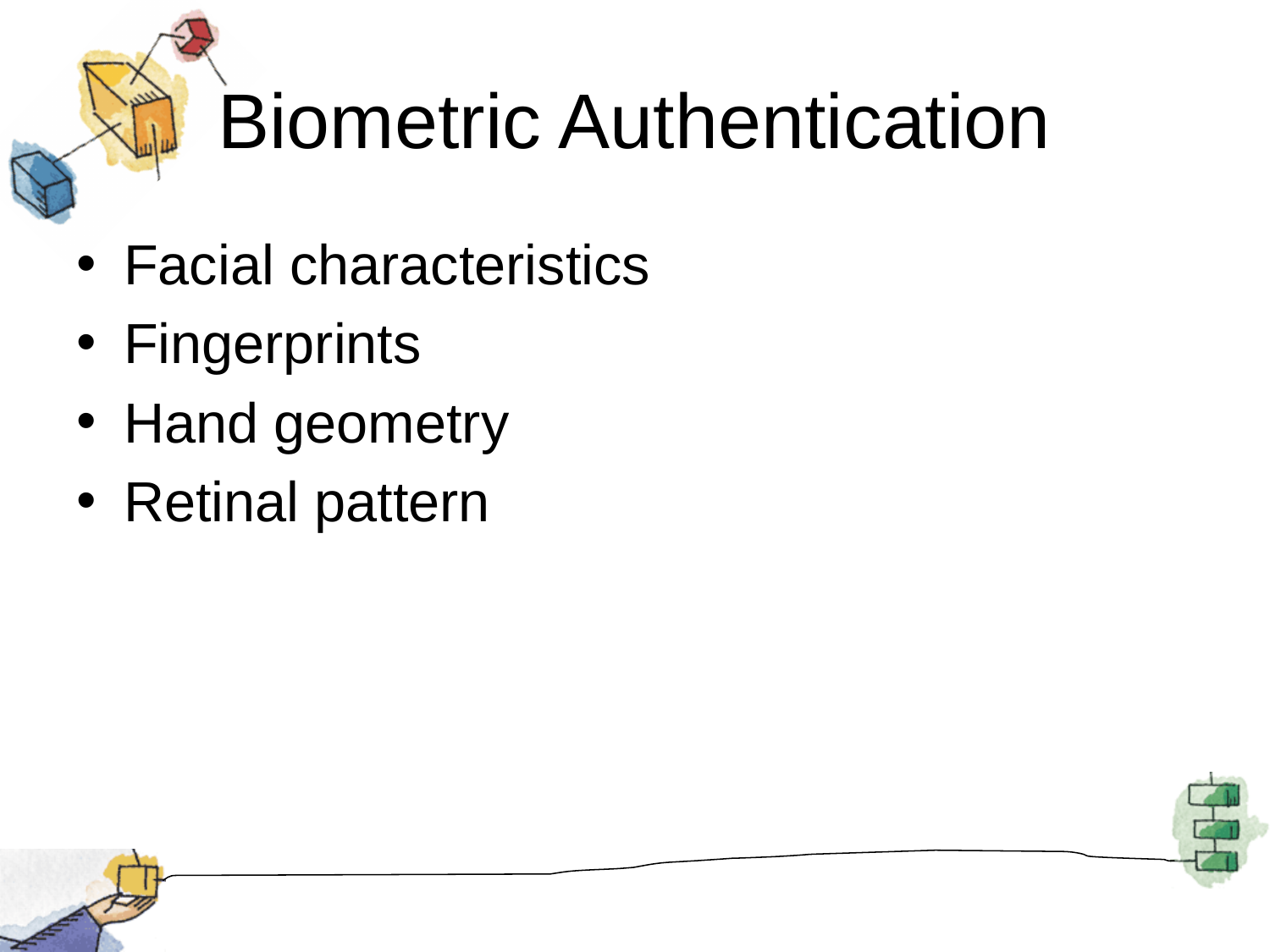

# Biometric Authentication
Facial characteristics
Fingerprints
Hand geometry
Retinal pattern